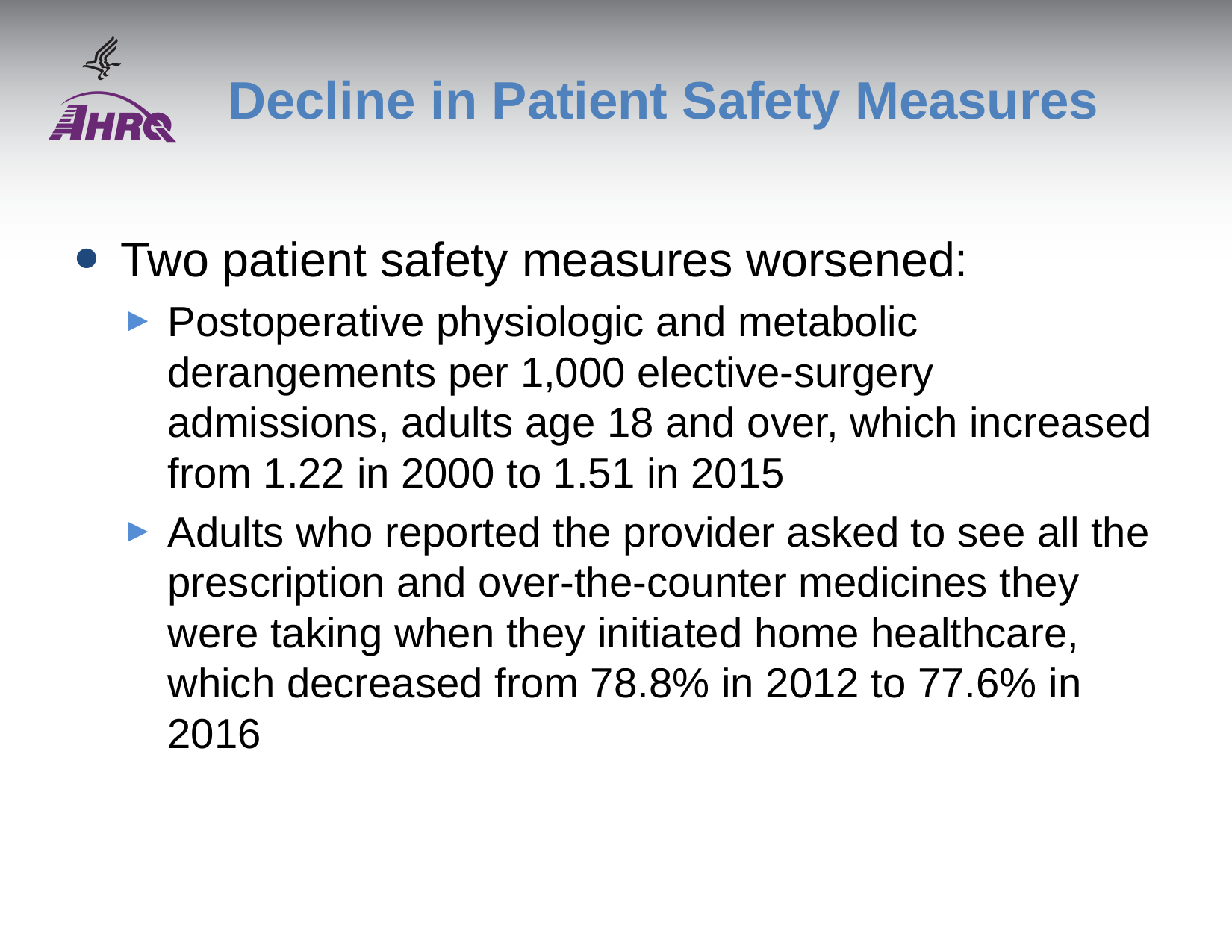

# Decline in Patient Safety Measures
Two patient safety measures worsened:
Postoperative physiologic and metabolic derangements per 1,000 elective-surgery admissions, adults age 18 and over, which increased from 1.22 in 2000 to 1.51 in 2015
Adults who reported the provider asked to see all the prescription and over-the-counter medicines they were taking when they initiated home healthcare, which decreased from 78.8% in 2012 to 77.6% in 2016